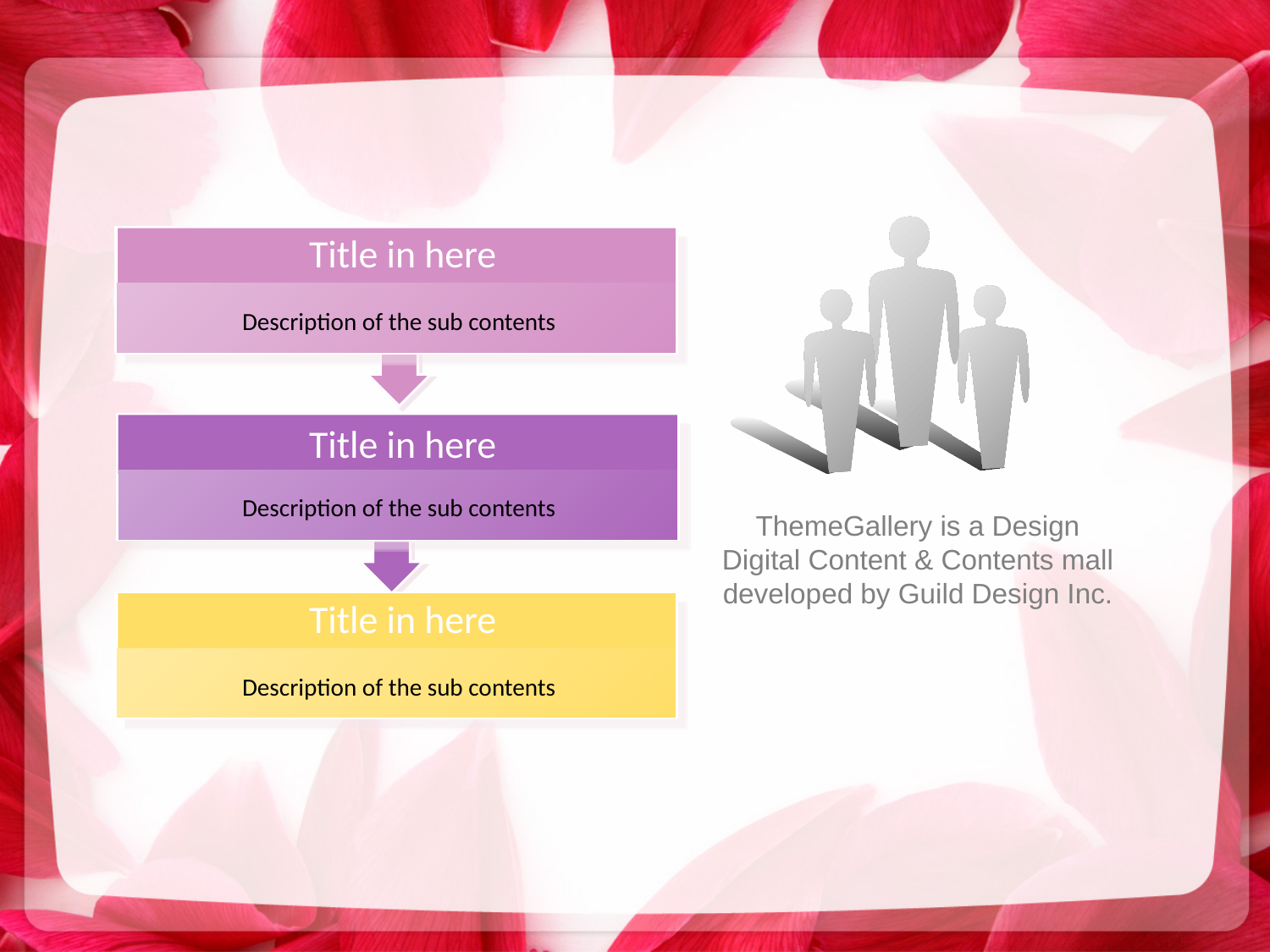

#

Title in here

 Description of the sub contents

Title in here

 Description of the sub contents
ThemeGallery is a Design Digital Content & Contents mall developed by Guild Design Inc.

Title in here

 Description of the sub contents